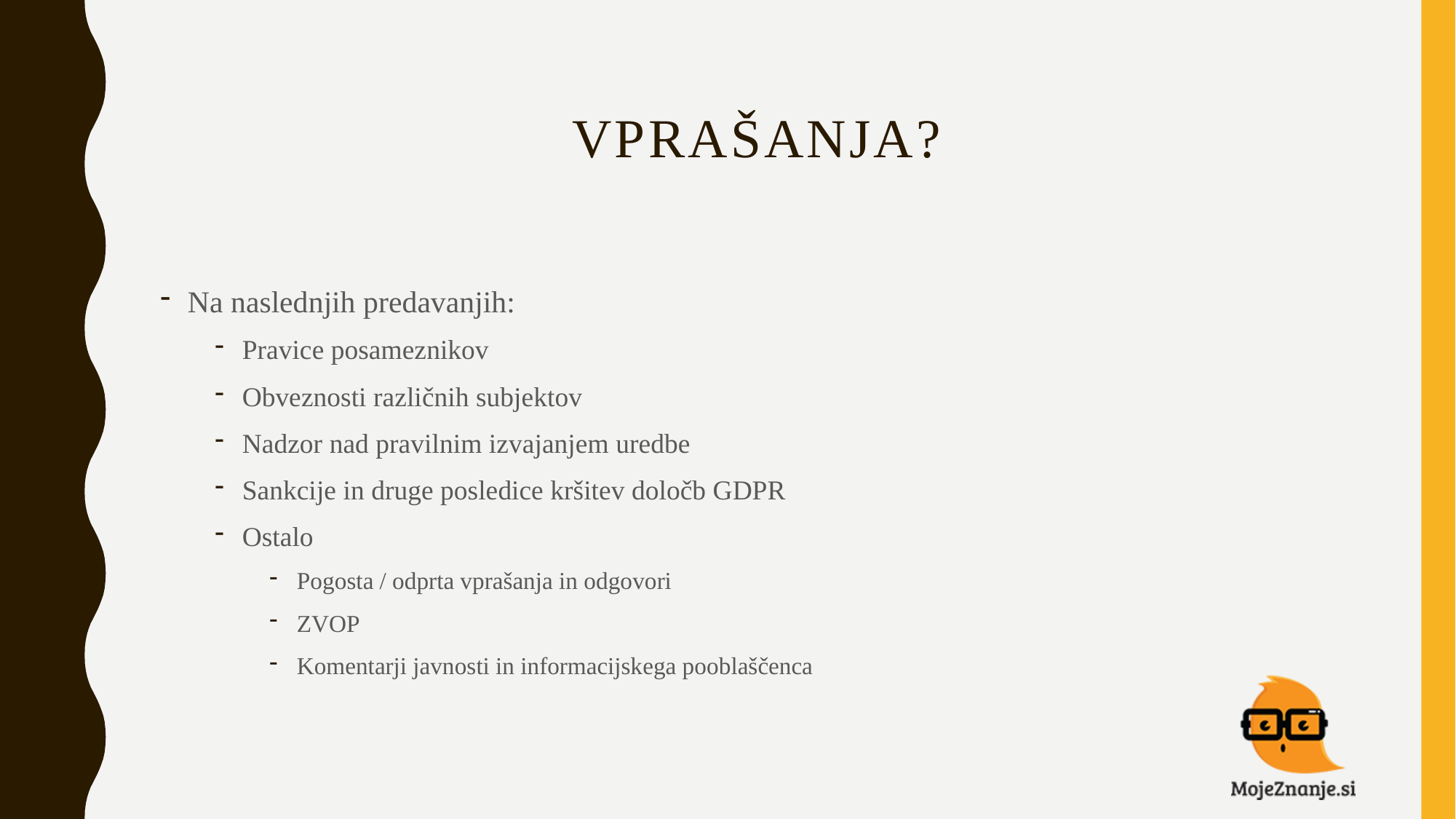

# VPRAŠANJA?
Na naslednjih predavanjih:
Pravice posameznikov
Obveznosti različnih subjektov
Nadzor nad pravilnim izvajanjem uredbe
Sankcije in druge posledice kršitev določb GDPR
Ostalo
Pogosta / odprta vprašanja in odgovori
ZVOP
Komentarji javnosti in informacijskega pooblaščenca